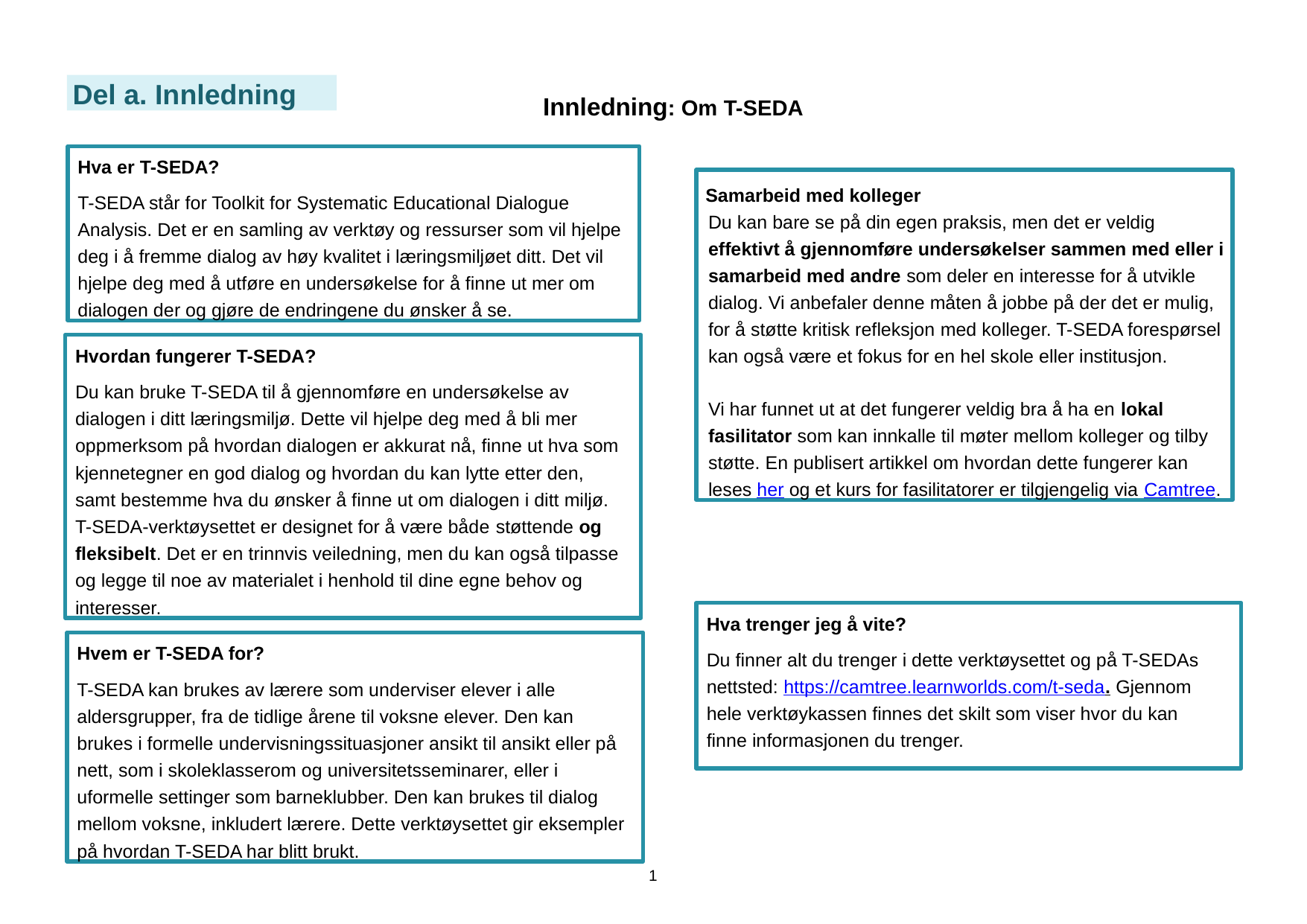

Del a. Innledning
Innledning: Om T-SEDA
Hva er T-SEDA?
T-SEDA står for Toolkit for Systematic Educational Dialogue Analysis. Det er en samling av verktøy og ressurser som vil hjelpe deg i å fremme dialog av høy kvalitet i læringsmiljøet ditt. Det vil hjelpe deg med å utføre en undersøkelse for å finne ut mer om dialogen der og gjøre de endringene du ønsker å se.
Samarbeid med kolleger
Du kan bare se på din egen praksis, men det er veldig effektivt å gjennomføre undersøkelser sammen med eller i samarbeid med andre som deler en interesse for å utvikle dialog. Vi anbefaler denne måten å jobbe på der det er mulig, for å støtte kritisk refleksjon med kolleger. T-SEDA forespørsel kan også være et fokus for en hel skole eller institusjon.

Vi har funnet ut at det fungerer veldig bra å ha en lokal fasilitator som kan innkalle til møter mellom kolleger og tilby støtte. En publisert artikkel om hvordan dette fungerer kan leses her og et kurs for fasilitatorer er tilgjengelig via Camtree.
Hvordan fungerer T-SEDA?
Du kan bruke T-SEDA til å gjennomføre en undersøkelse av dialogen i ditt læringsmiljø. Dette vil hjelpe deg med å bli mer oppmerksom på hvordan dialogen er akkurat nå, finne ut hva som kjennetegner en god dialog og hvordan du kan lytte etter den, samt bestemme hva du ønsker å finne ut om dialogen i ditt miljø. T-SEDA-verktøysettet er designet for å være både støttende og fleksibelt. Det er en trinnvis veiledning, men du kan også tilpasse og legge til noe av materialet i henhold til dine egne behov og interesser.
Hva trenger jeg å vite?
Du finner alt du trenger i dette verktøysettet og på T-SEDAs nettsted: https://camtree.learnworlds.com/t-seda. Gjennom hele verktøykassen finnes det skilt som viser hvor du kan finne informasjonen du trenger.

Hvem er T-SEDA for?
T-SEDA kan brukes av lærere som underviser elever i alle aldersgrupper, fra de tidlige årene til voksne elever. Den kan brukes i formelle undervisningssituasjoner ansikt til ansikt eller på nett, som i skoleklasserom og universitetsseminarer, eller i uformelle settinger som barneklubber. Den kan brukes til dialog mellom voksne, inkludert lærere. Dette verktøysettet gir eksempler på hvordan T-SEDA har blitt brukt.
1